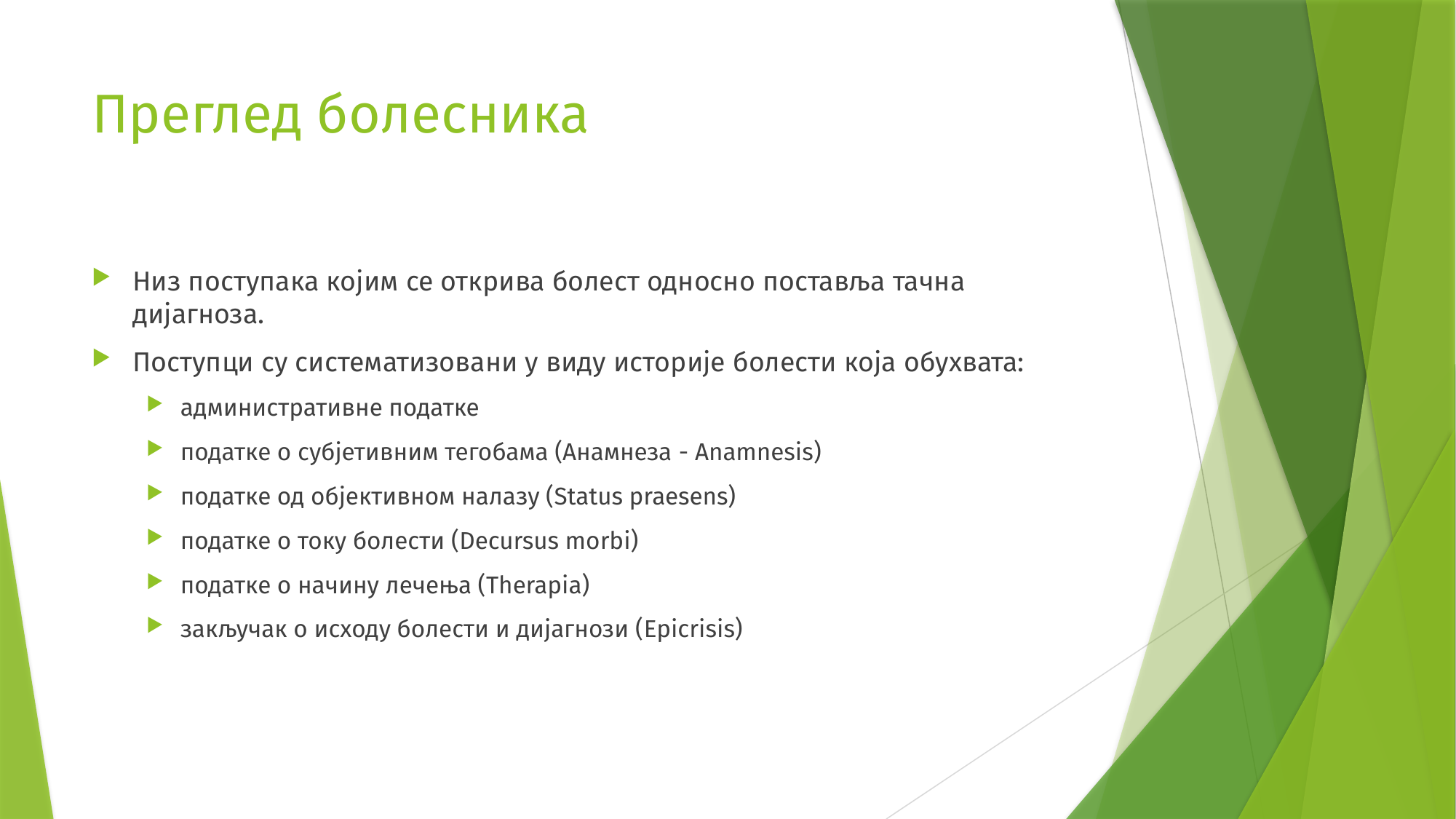

# Преглед болесника
Низ поступака којим се открива болест односно поставља тачна дијагноза.
Поступци су систематизовани у виду историје болести која обухвата:
административне податке
податке о субјетивним тегобама (Анамнеза - Anamnesis)
податке од објективном налазу (Status praesens)
податке о току болести (Decursus morbi)
податке о начину лечења (Therapia)
закључак о исходу болести и дијагнози (Epicrisis)